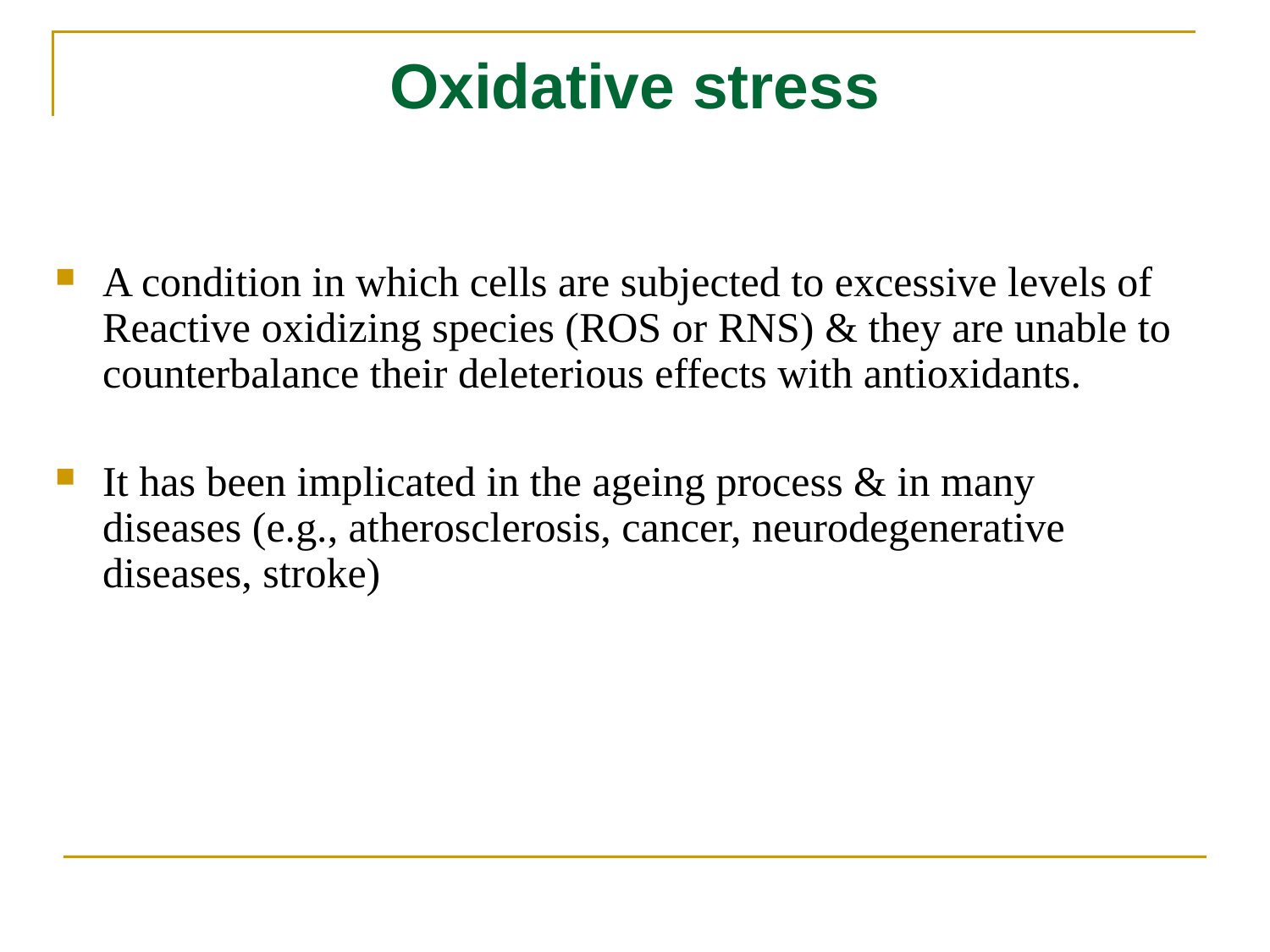

# Oxidative stress
A condition in which cells are subjected to excessive levels of Reactive oxidizing species (ROS or RNS) & they are unable to counterbalance their deleterious effects with antioxidants.

It has been implicated in the ageing process & in many diseases (e.g., atherosclerosis, cancer, neurodegenerative diseases, stroke)